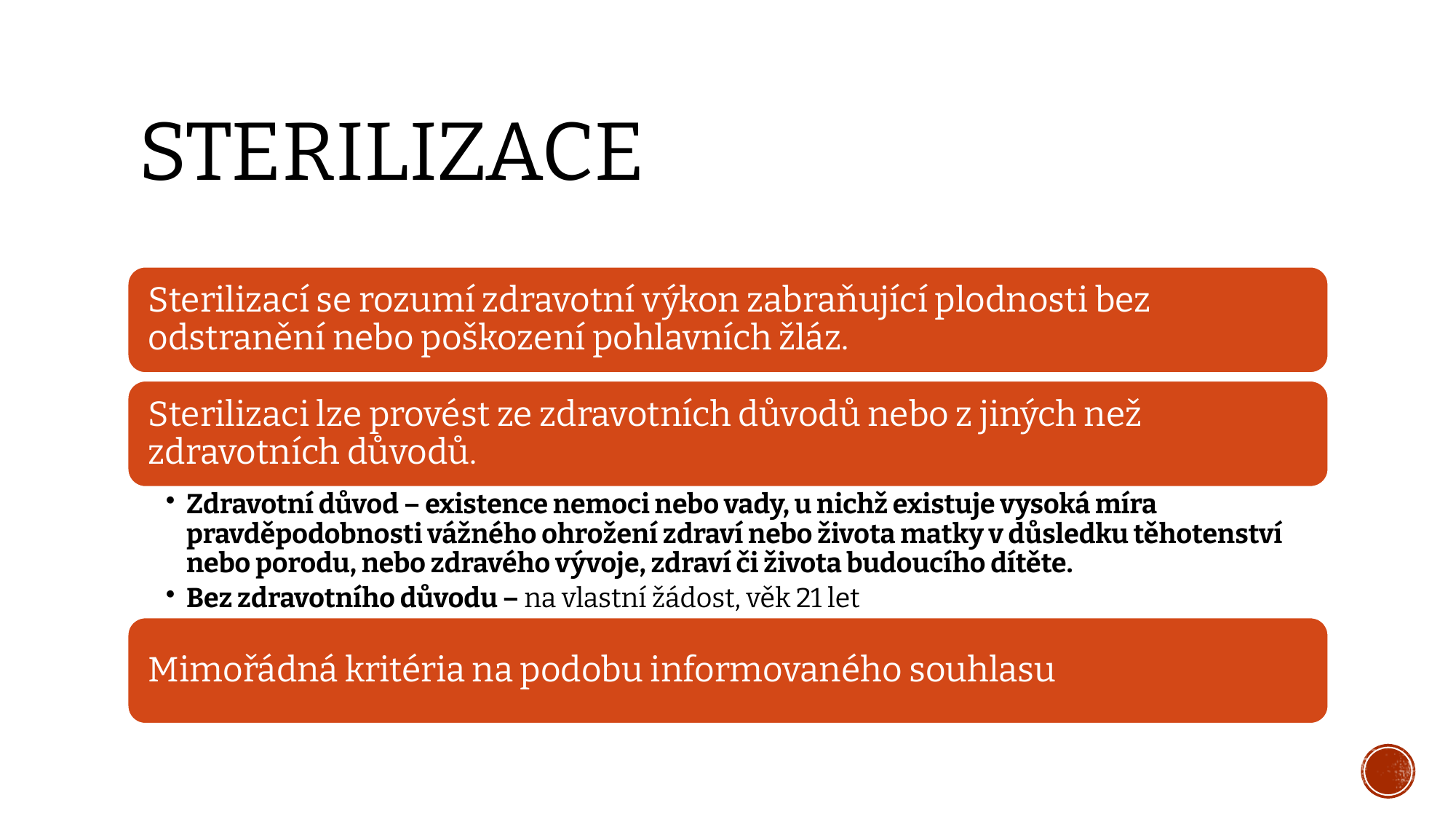

# Sterilizace
Sterilizací se rozumí zdravotní výkon zabraňující plodnosti bez odstranění nebo poškození pohlavních žláz.
Sterilizaci lze provést ze zdravotních důvodů nebo z jiných než zdravotních důvodů.
Zdravotní důvod – existence nemoci nebo vady, u nichž existuje vysoká míra pravděpodobnosti vážného ohrožení zdraví nebo života matky v důsledku těhotenství nebo porodu, nebo zdravého vývoje, zdraví či života budoucího dítěte.
Bez zdravotního důvodu – na vlastní žádost, věk 21 let
Mimořádná kritéria na podobu informovaného souhlasu